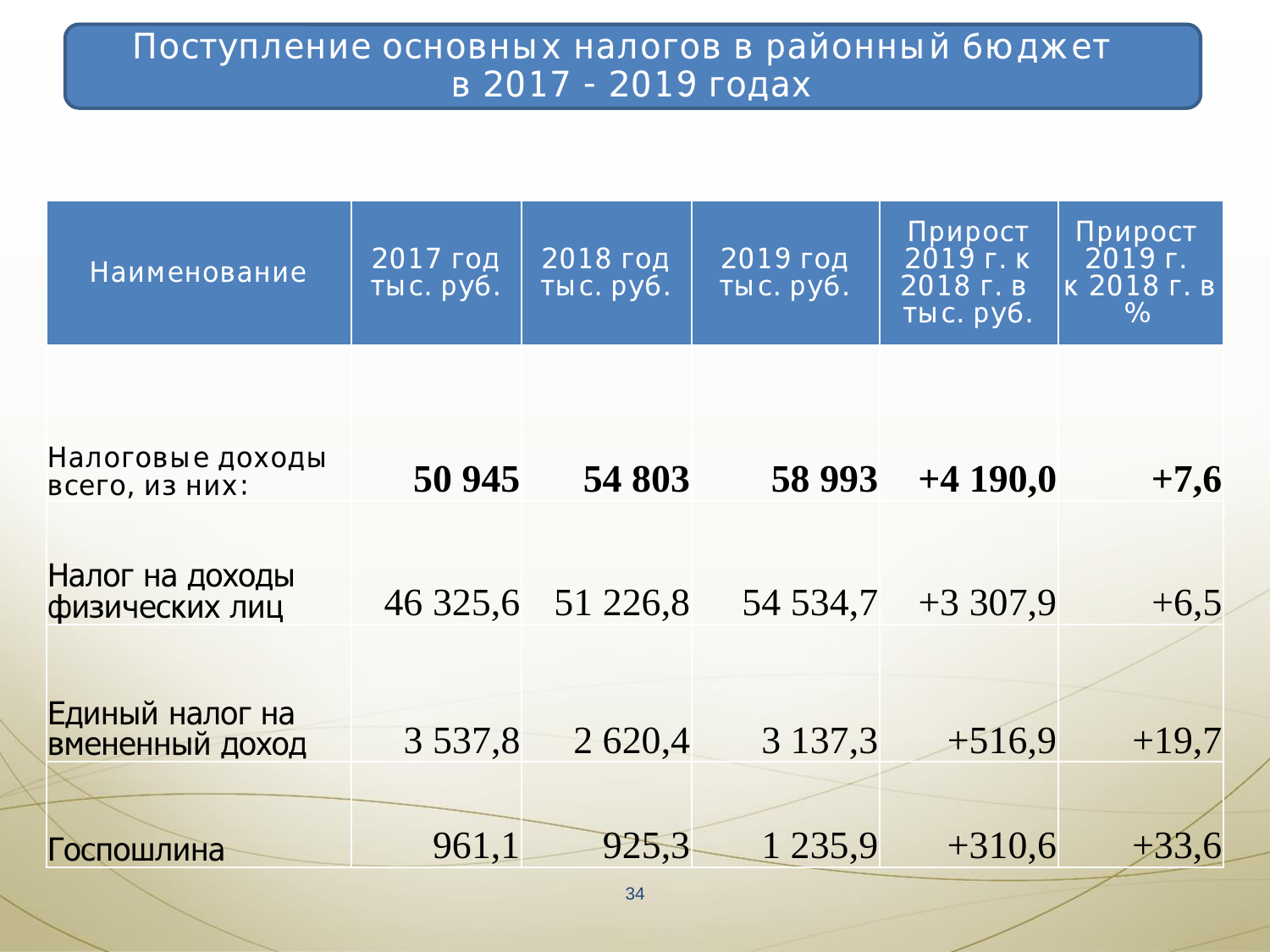

Поступление основных налогов в районный бюджет
в 2017 - 2019 годах

| Наименование | 2017 год тыс. руб. | 2018 год тыс. руб. | 2019 год тыс. руб. | Прирост 2019 г. к 2018 г. в тыс. руб. | Прирост 2019 г. к 2018 г. в % |
| --- | --- | --- | --- | --- | --- |
| Налоговые доходы всего, из них: | 50 945 | 54 803 | 58 993 | +4 190,0 | +7,6 |
| Налог на доходы физических лиц | 46 325,6 | 51 226,8 | 54 534,7 | +3 307,9 | +6,5 |
| Единый налог на вмененный доход | 3 537,8 | 2 620,4 | 3 137,3 | +516,9 | +19,7 |
| Госпошлина | 961,1 | 925,3 | 1 235,9 | +310,6 | +33,6 |
34